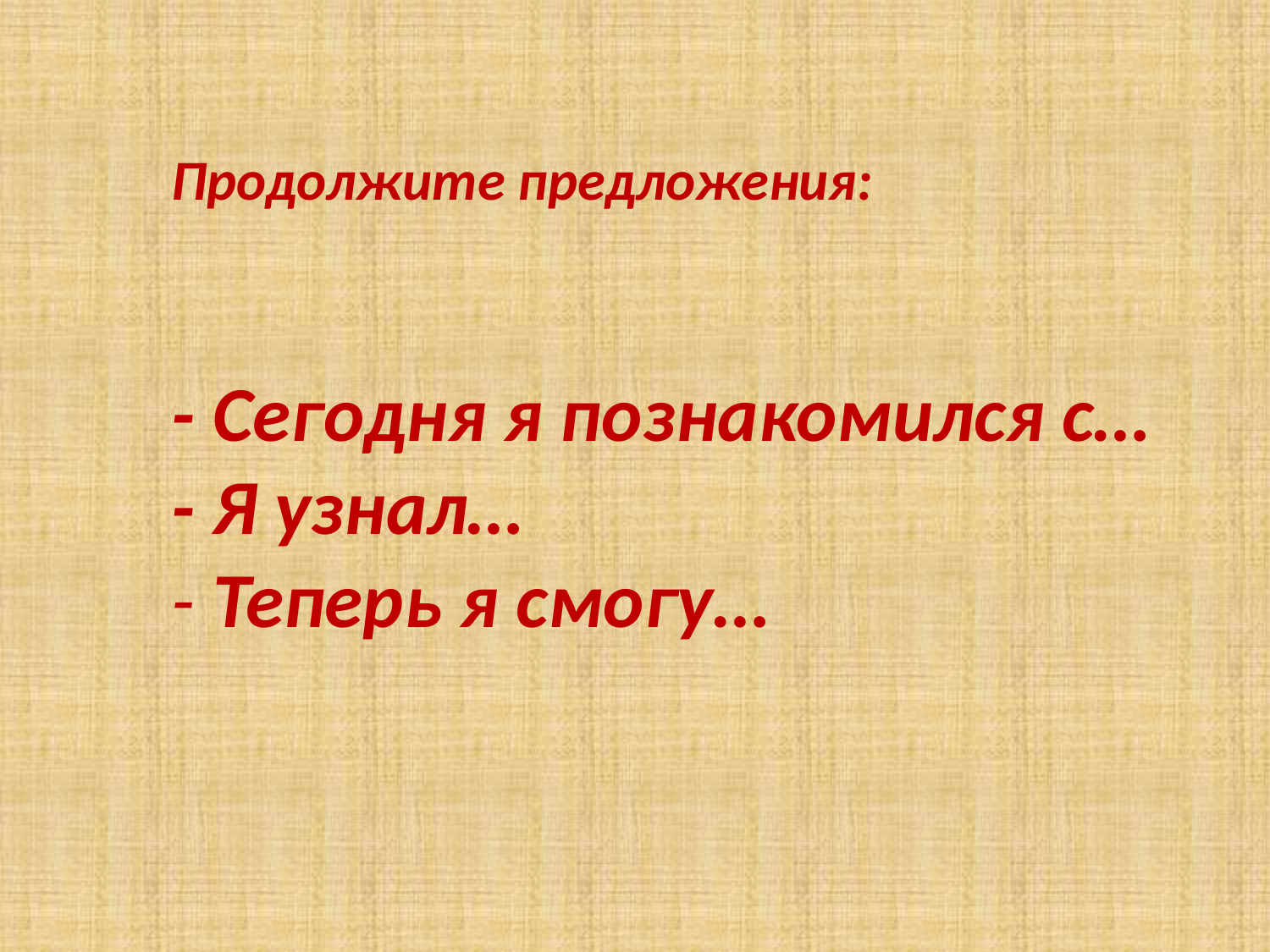

Продолжите предложения:

- Сегодня я познакомился с…
- Я узнал…
- Теперь я смогу…